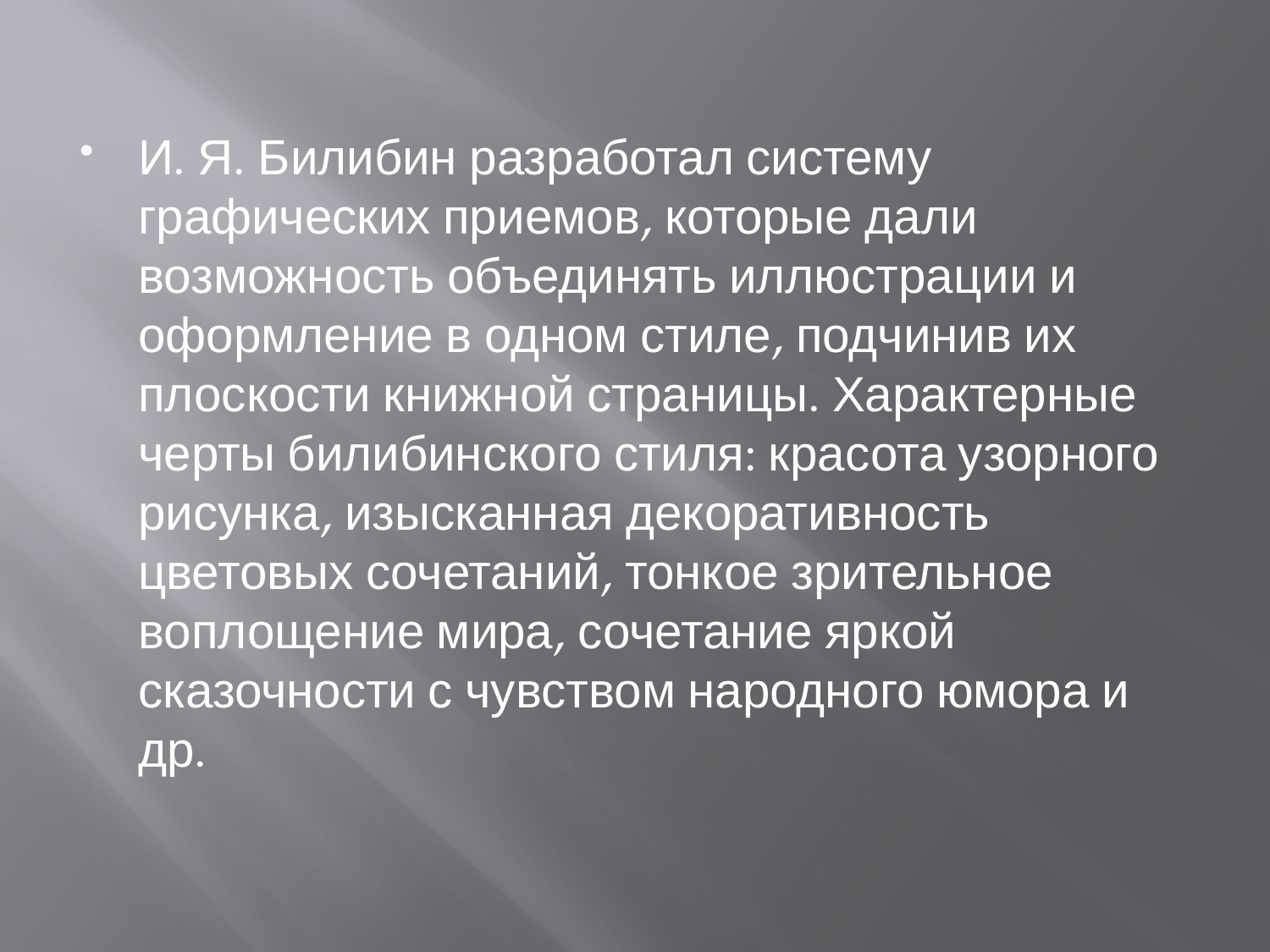

И. Я. Билибин разработал систему графических приемов, которые дали возможность объединять иллюстрации и оформление в одном стиле, подчинив их плоскости книжной страницы. Характерные черты билибинского стиля: красота узорного рисунка, изысканная декоративность цветовых сочетаний, тонкое зрительное воплощение мира, сочетание яркой сказочности с чувством народного юмора и др.